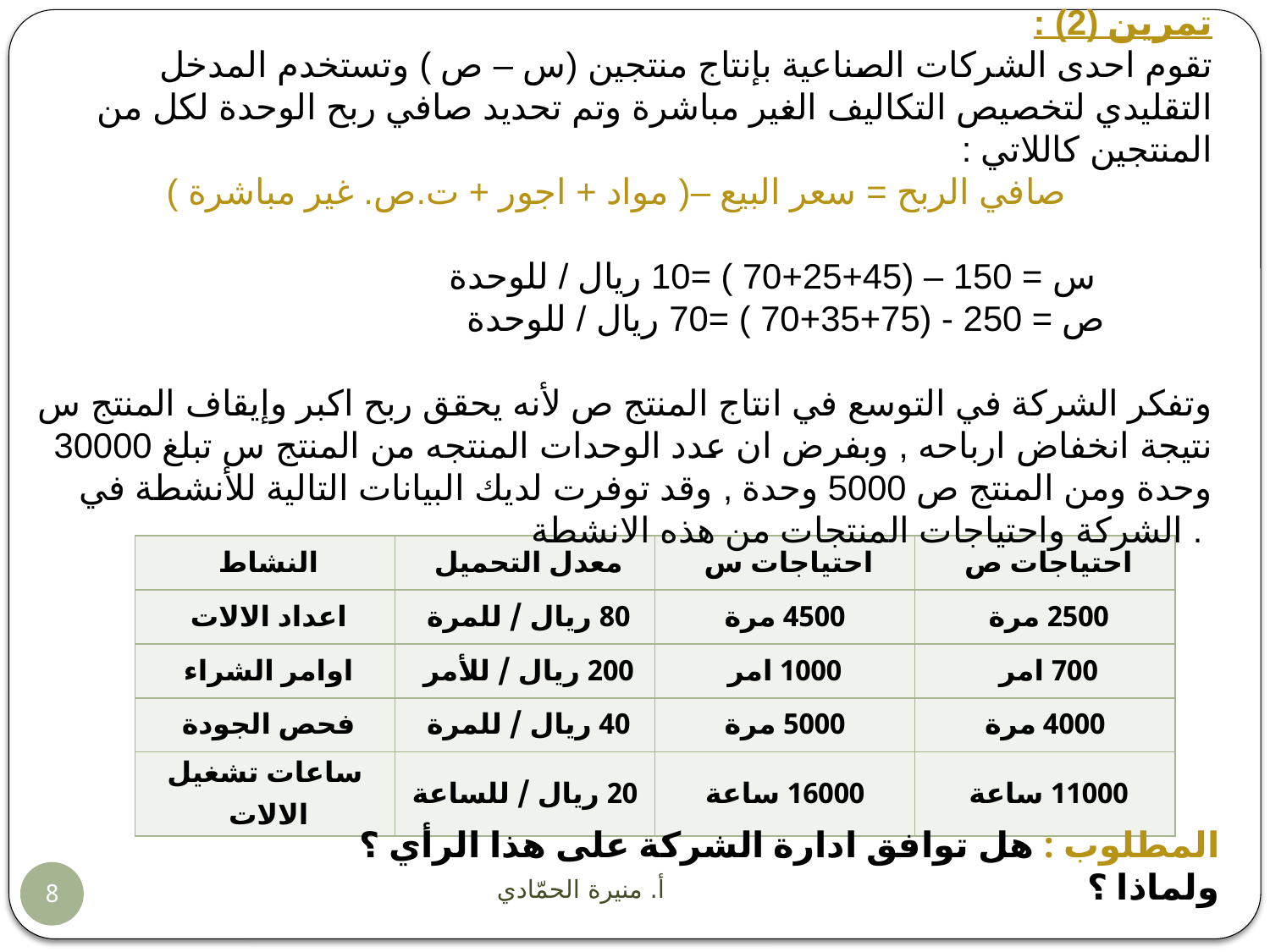

تمرين (2) :
تقوم احدى الشركات الصناعية بإنتاج منتجين (س – ص ) وتستخدم المدخل التقليدي لتخصيص التكاليف الغير مباشرة وتم تحديد صافي ربح الوحدة لكل من المنتجين كاللاتي :
               صافي الربح = سعر البيع –( مواد + اجور + ت.ص. غير مباشرة )

            س = 150 – (45+25+70 ) =10 ريال / للوحدة
           ص = 250 - (75+35+70 ) =70 ريال / للوحدة

وتفكر الشركة في التوسع في انتاج المنتج ص لأنه يحقق ربح اكبر وإيقاف المنتج س نتيجة انخفاض ارباحه , وبفرض ان عدد الوحدات المنتجه من المنتج س تبلغ 30000 وحدة ومن المنتج ص 5000 وحدة , وقد توفرت لديك البيانات التالية للأنشطة في الشركة واحتياجات المنتجات من هذه الانشطة .
| النشاط | معدل التحميل | احتياجات س | احتياجات ص |
| --- | --- | --- | --- |
| اعداد الالات | 80 ريال / للمرة | 4500 مرة | 2500 مرة |
| اوامر الشراء | 200 ريال / للأمر | 1000 امر | 700 امر |
| فحص الجودة | 40 ريال / للمرة | 5000 مرة | 4000 مرة |
| ساعات تشغيل الالات | 20 ريال / للساعة | 16000 ساعة | 11000 ساعة |
المطلوب : هل توافق ادارة الشركة على هذا الرأي ؟ ولماذا ؟
أ. منيرة الحمّادي
8